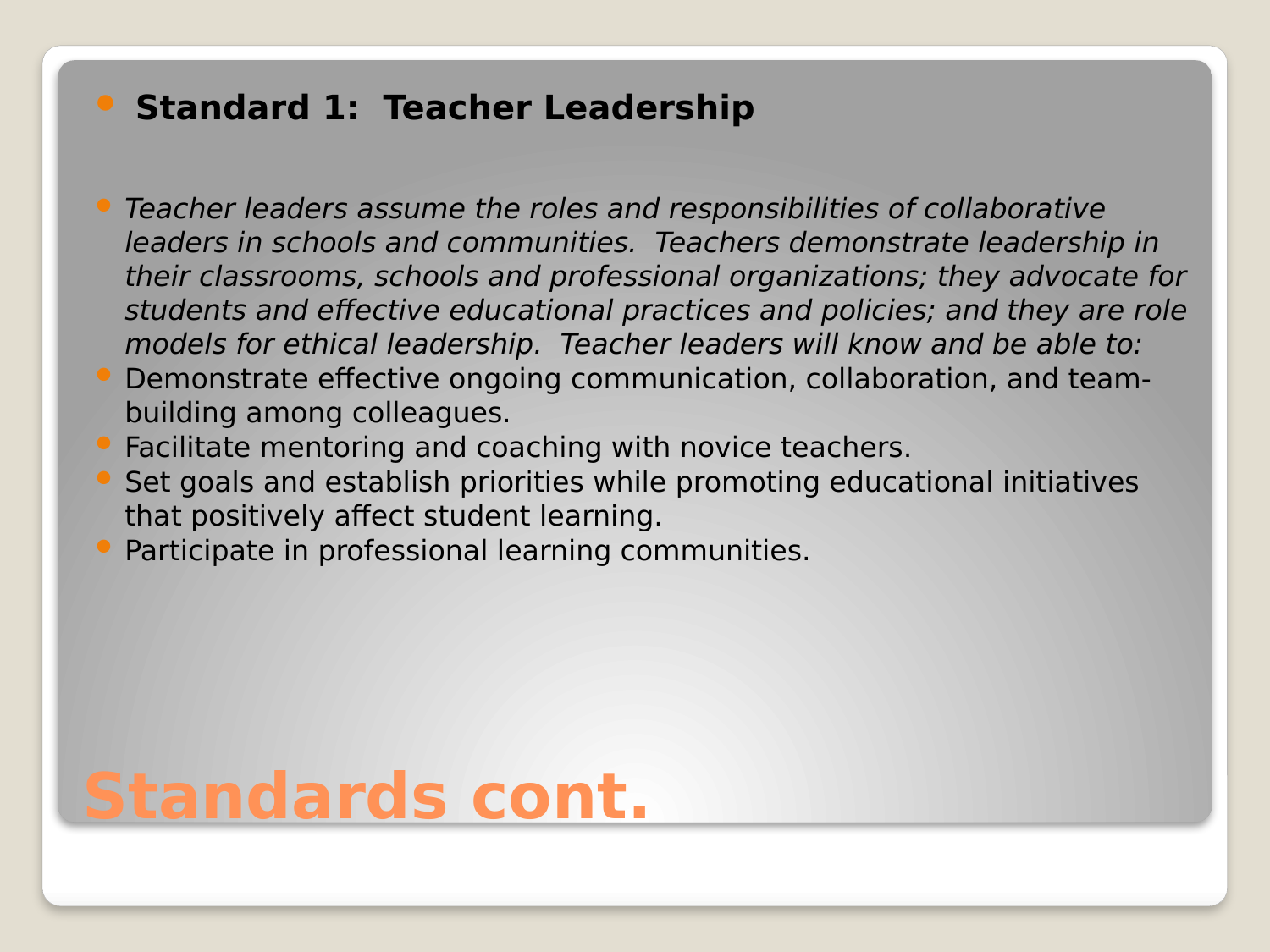

Standard 1:  Teacher Leadership

Teacher leaders assume the roles and responsibilities of collaborative leaders in schools and communities.  Teachers demonstrate leadership in their classrooms, schools and professional organizations; they advocate for students and effective educational practices and policies; and they are role models for ethical leadership.  Teacher leaders will know and be able to:
Demonstrate effective ongoing communication, collaboration, and team-building among colleagues.
Facilitate mentoring and coaching with novice teachers.
Set goals and establish priorities while promoting educational initiatives that positively affect student learning.
Participate in professional learning communities.

# Standards cont.